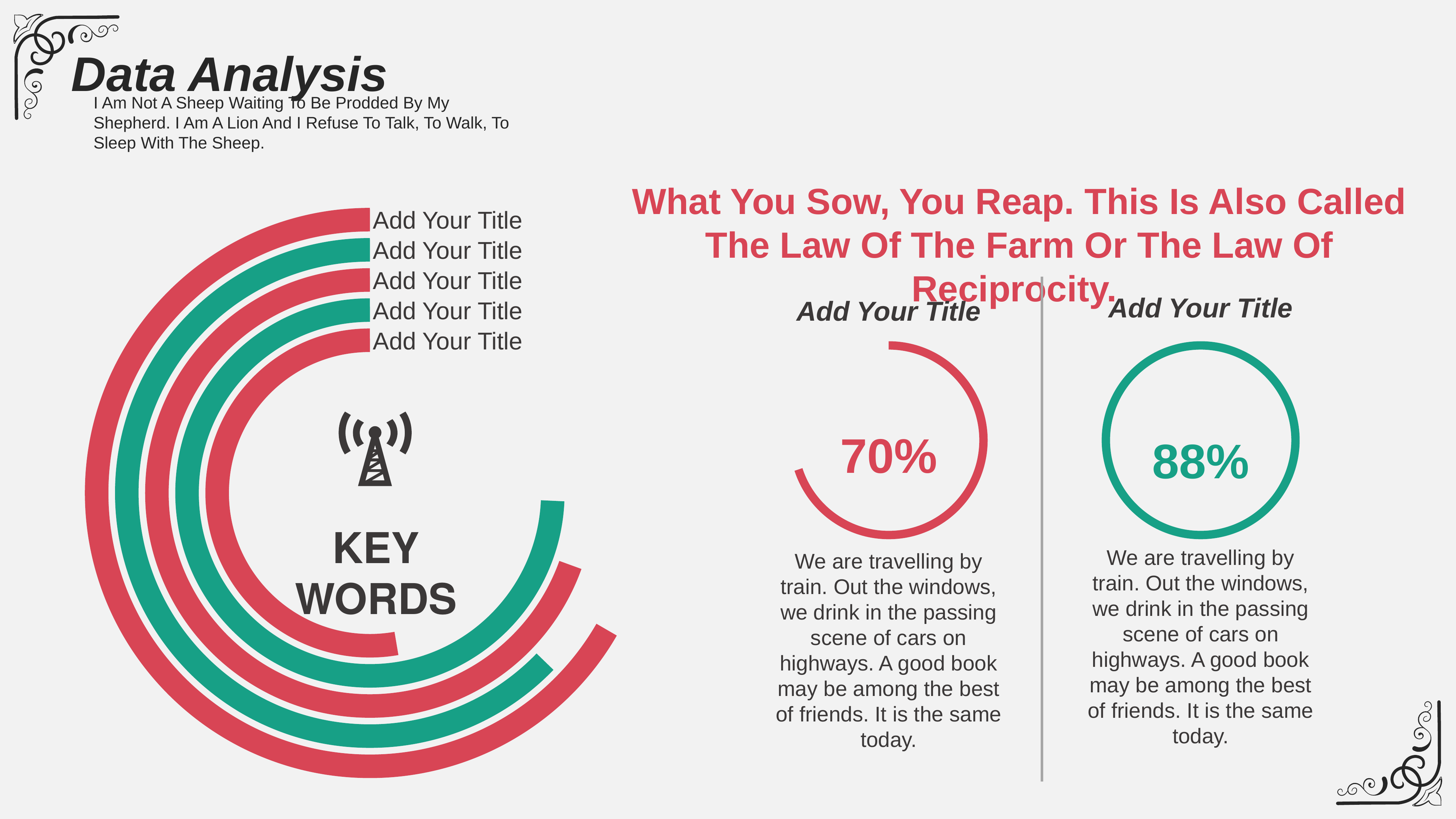

Data Analysis
I Am Not A Sheep Waiting To Be Prodded By My Shepherd. I Am A Lion And I Refuse To Talk, To Walk, To Sleep With The Sheep.
What You Sow, You Reap. This Is Also Called The Law Of The Farm Or The Law Of Reciprocity.
Add Your Title

Add Your Title

Add Your Title

Add Your Title
Add Your Title
Add Your Title

Add Your Title

70%

88%

KEY WORDS
We are travelling by train. Out the windows, we drink in the passing scene of cars on highways. A good book may be among the best of friends. It is the same today.
We are travelling by train. Out the windows, we drink in the passing scene of cars on highways. A good book may be among the best of friends. It is the same today.